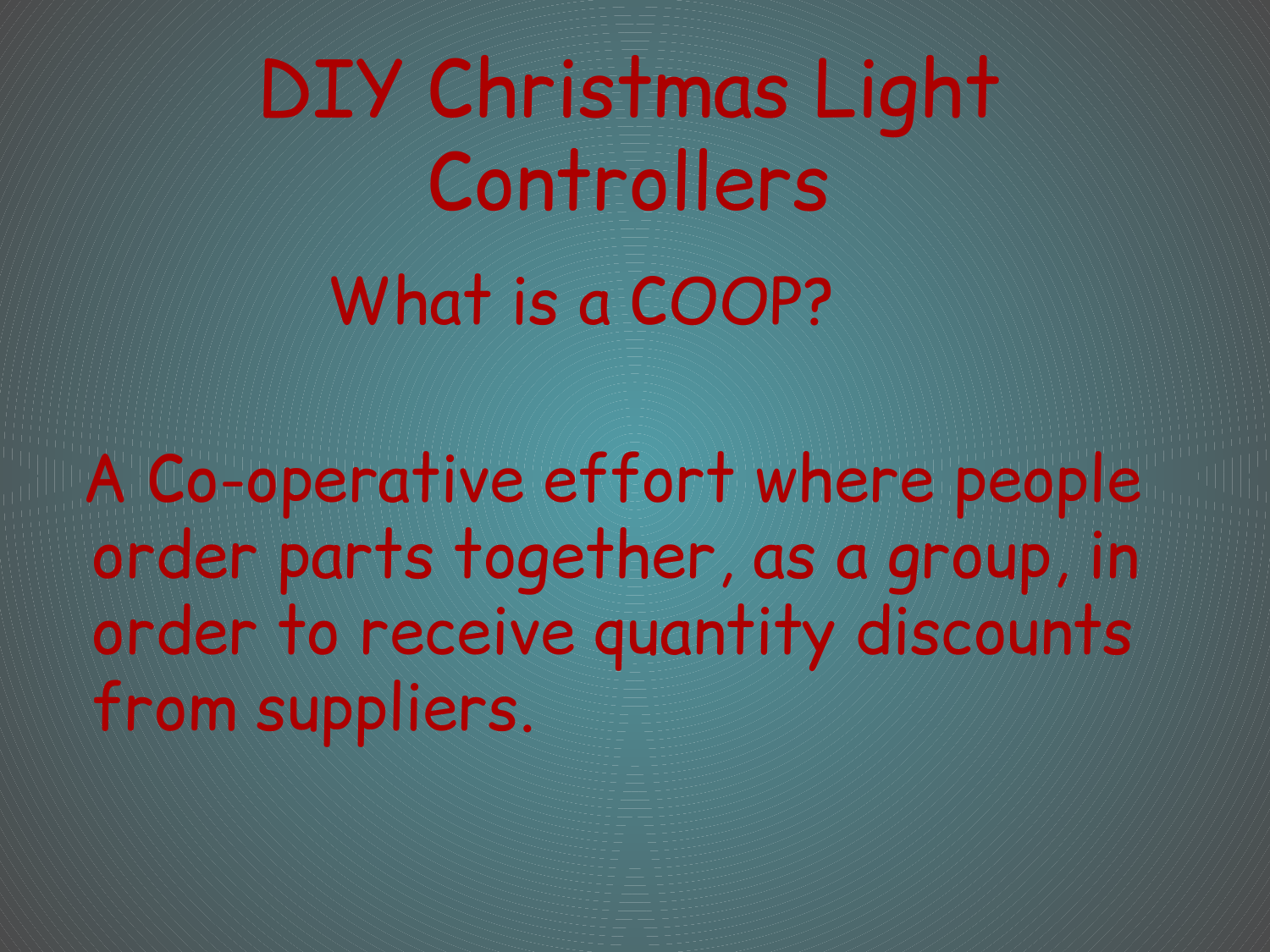

# DIY Christmas Light Controllers
What is a COOP?

  A Co-operative effort where people order parts together, as a group, in order to receive quantity discounts from suppliers.

9